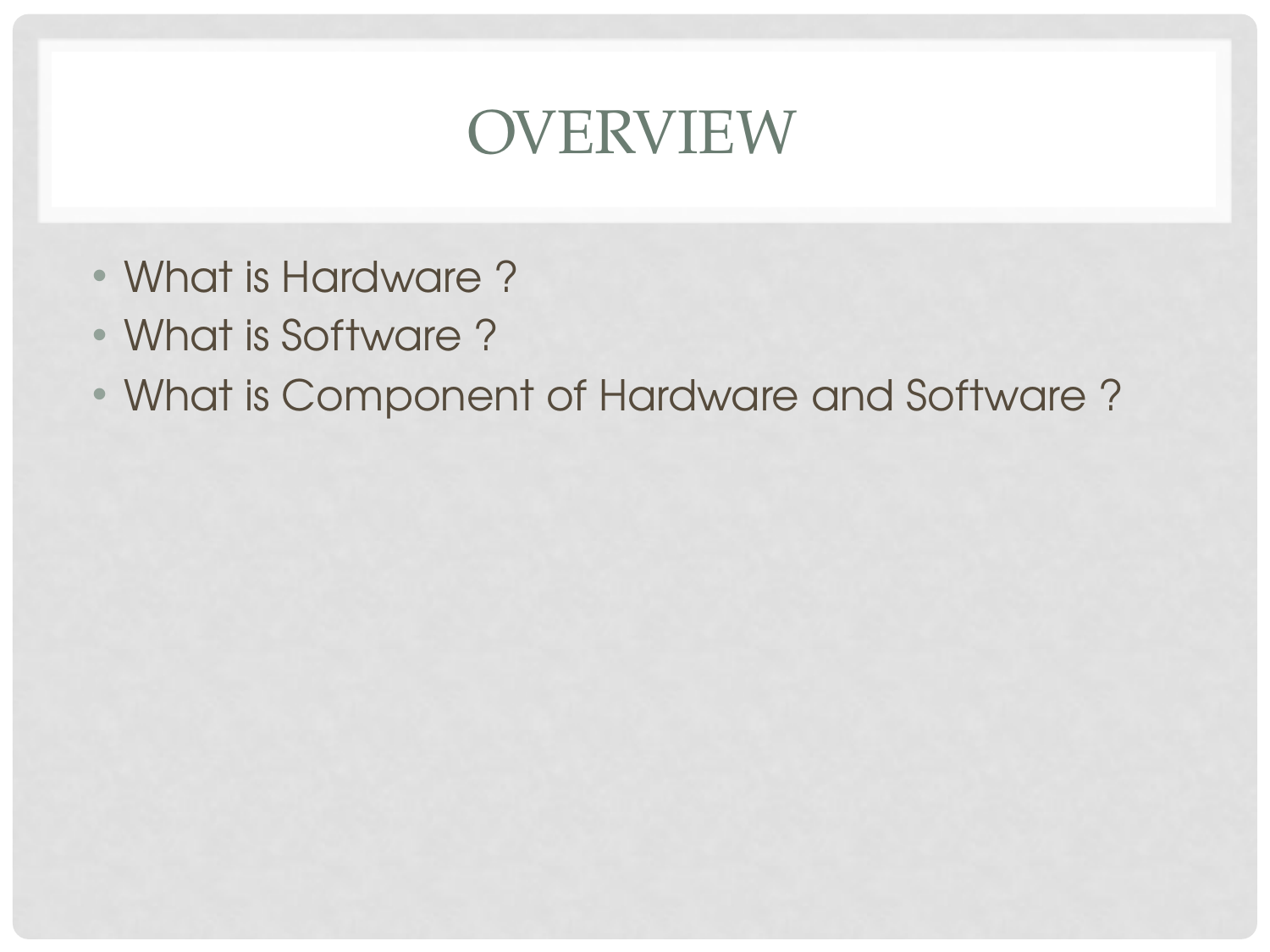

# Overview
What is Hardware ?
What is Software ?
What is Component of Hardware and Software ?